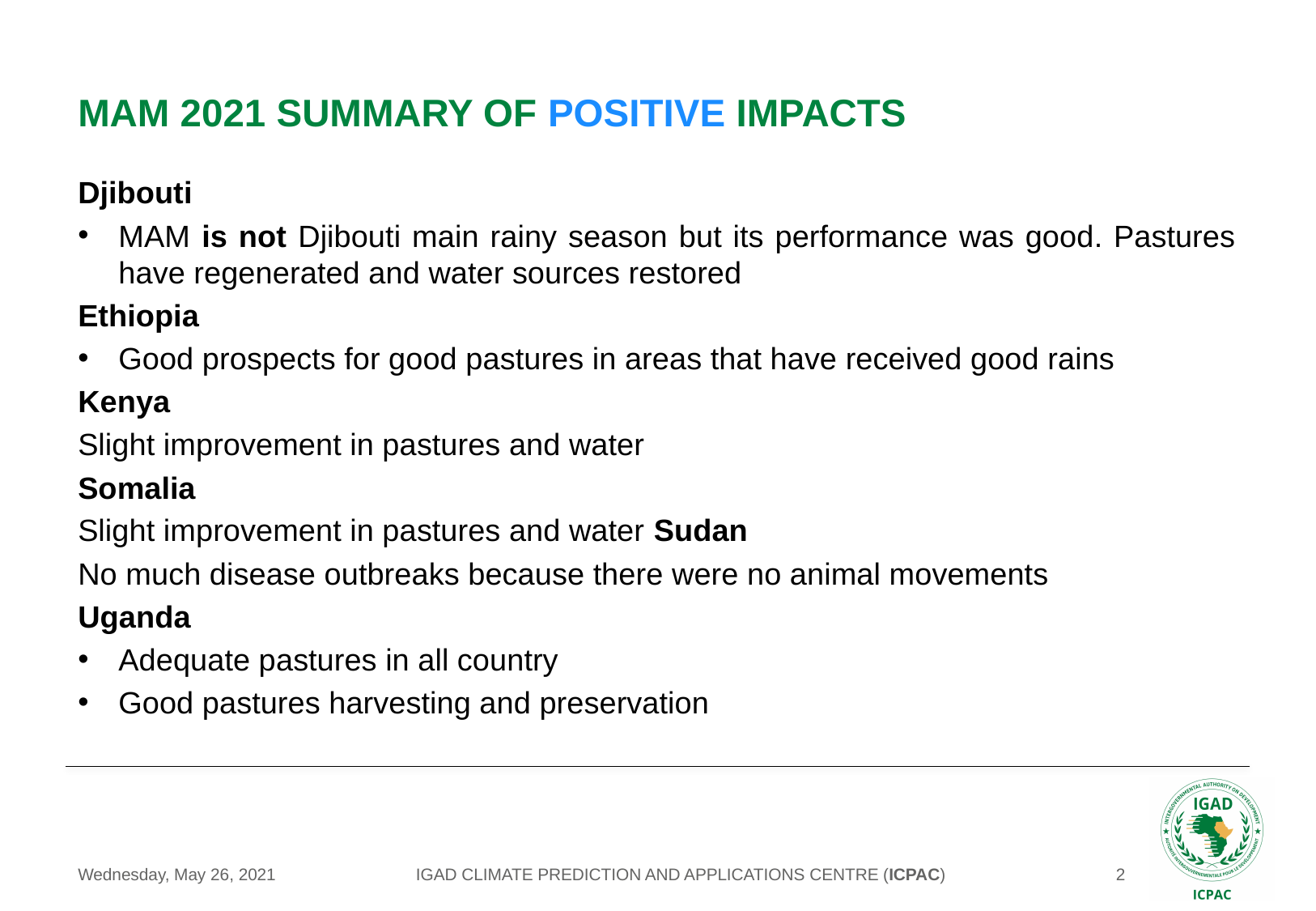

# mam 2021 summary of positive IMPACTS
Djibouti
MAM is not Djibouti main rainy season but its performance was good. Pastures have regenerated and water sources restored
Ethiopia
Good prospects for good pastures in areas that have received good rains
Kenya
Slight improvement in pastures and water
Somalia
Slight improvement in pastures and water Sudan
No much disease outbreaks because there were no animal movements
Uganda
Adequate pastures in all country
Good pastures harvesting and preservation

IGAD CLIMATE PREDICTION AND APPLICATIONS CENTRE (ICPAC)
Wednesday, May 26, 2021
2